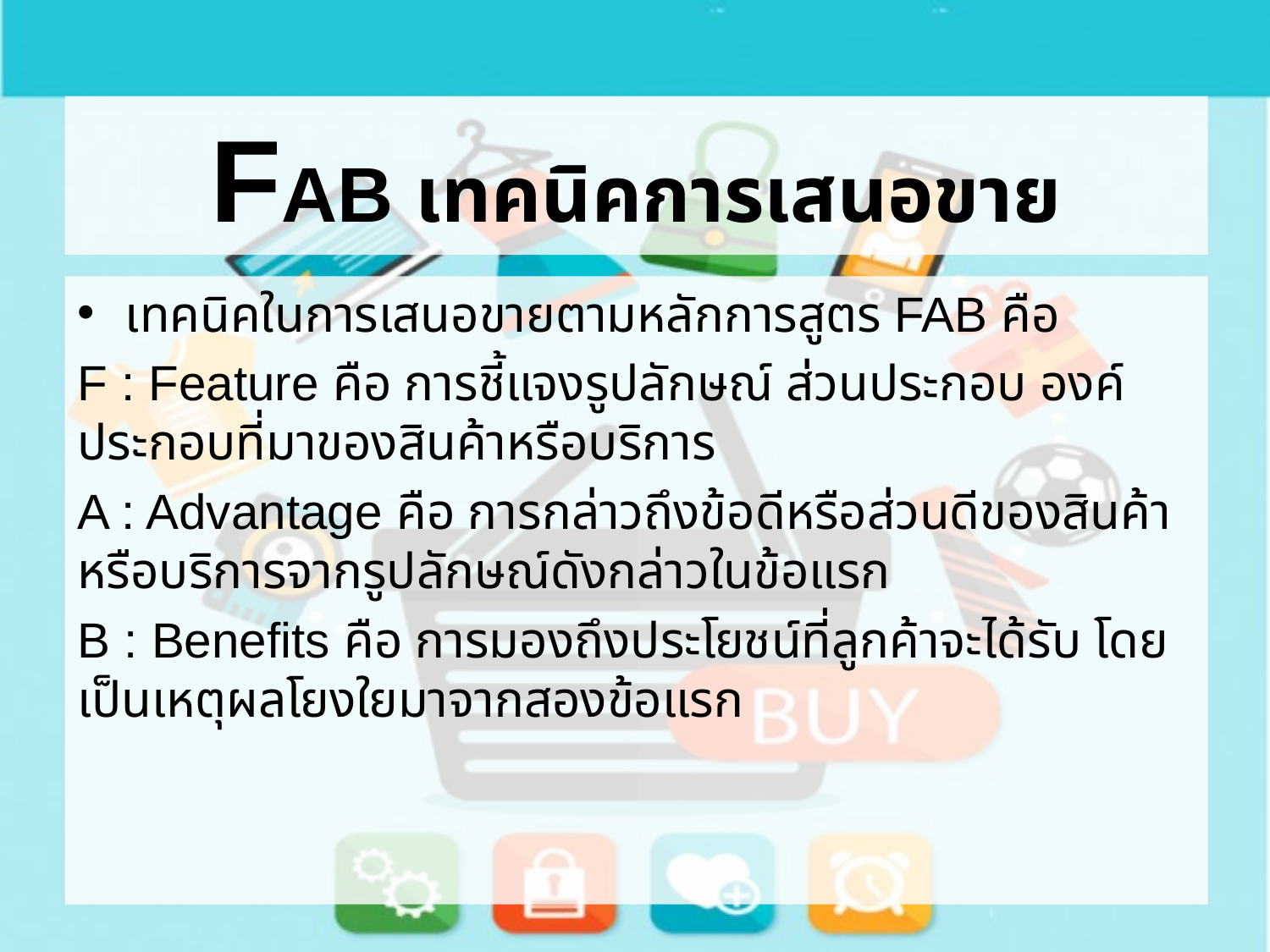

# FAB เทคนิคการเสนอขาย
เทคนิคในการเสนอขายตามหลักการสูตร FAB คือ
F : Feature คือ การชี้แจงรูปลักษณ์ ส่วนประกอบ องค์ประกอบที่มาของสินค้าหรือบริการ
A : Advantage คือ การกล่าวถึงข้อดีหรือส่วนดีของสินค้าหรือบริการจากรูปลักษณ์ดังกล่าวในข้อแรก
B : Benefits คือ การมองถึงประโยชน์ที่ลูกค้าจะได้รับ โดยเป็นเหตุผลโยงใยมาจากสองข้อแรก